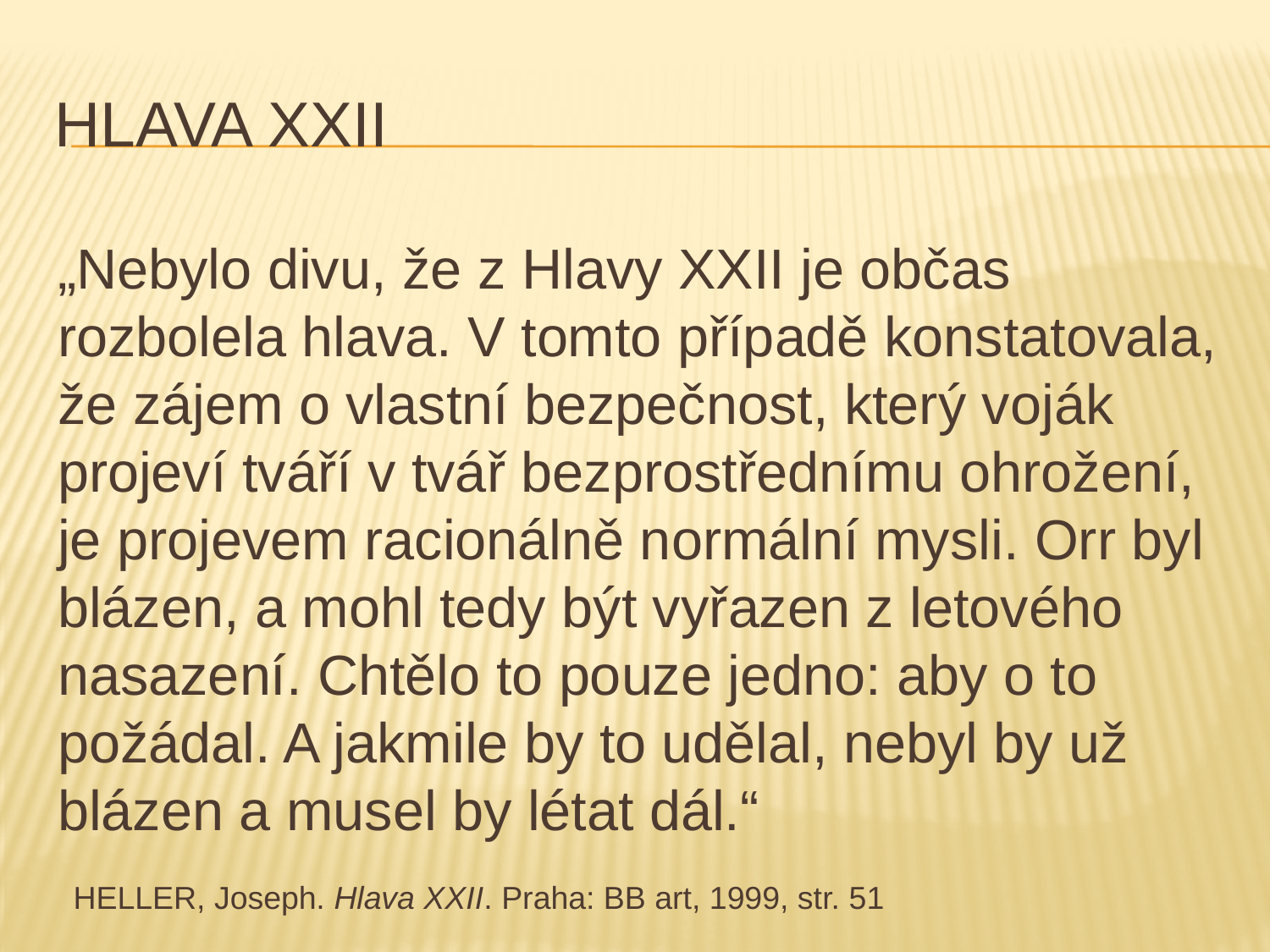

# Hlava XXII
„Nebylo divu, že z Hlavy XXII je občas rozbolela hlava. V tomto případě konstatovala, že zájem o vlastní bezpečnost, který voják projeví tváří v tvář bezprostřednímu ohrožení, je projevem racionálně normální mysli. Orr byl blázen, a mohl tedy být vyřazen z letového nasazení. Chtělo to pouze jedno: aby o to požádal. A jakmile by to udělal, nebyl by už blázen a musel by létat dál.“
 HELLER, Joseph. Hlava XXII. Praha: BB art, 1999, str. 51